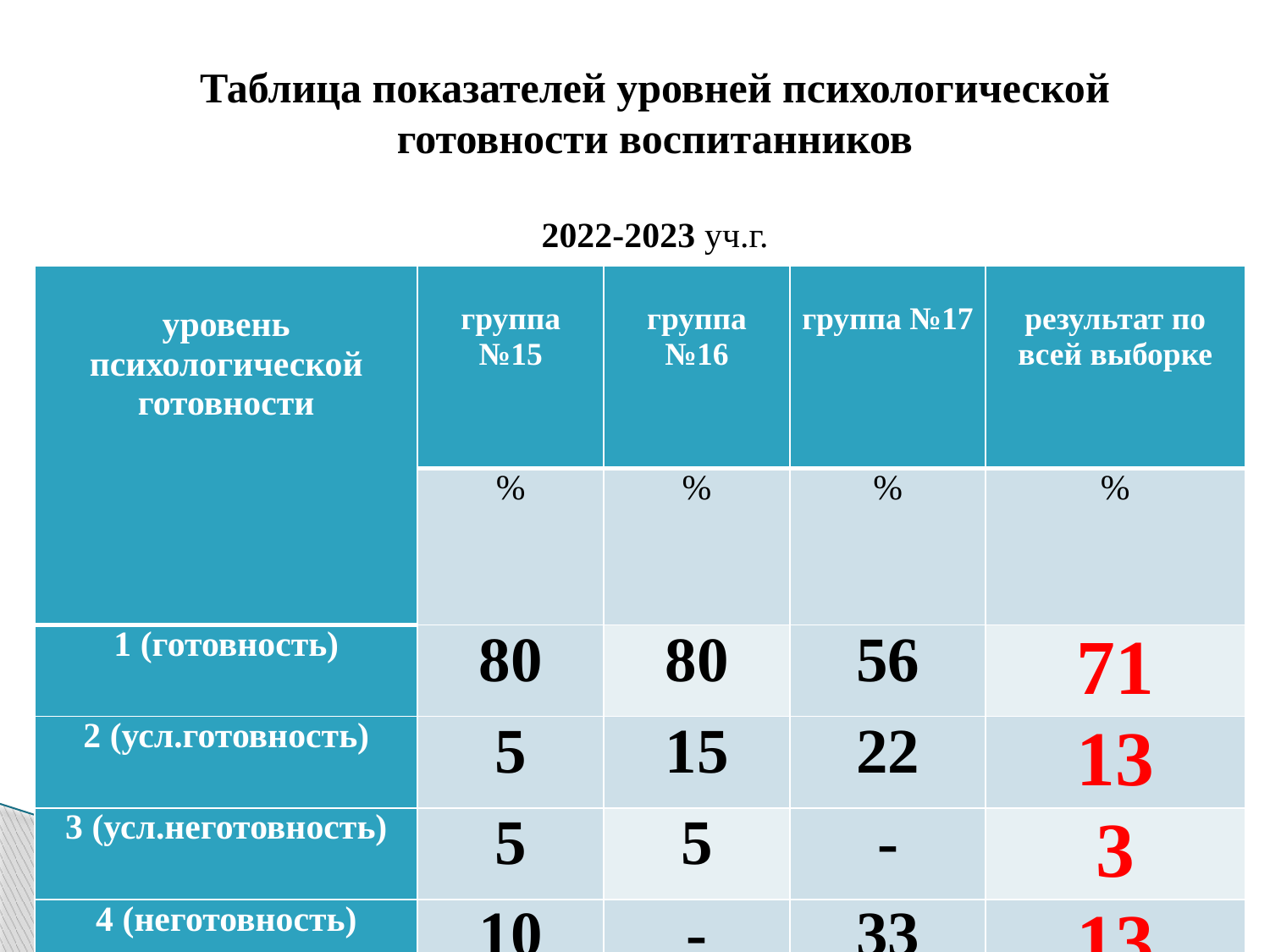

Таблица показателей уровней психологической готовности воспитанников

2022-2023 уч.г.
| уровень психологической готовности | группа №15 | группа №16 | группа №17 | результат по всей выборке |
| --- | --- | --- | --- | --- |
|  | % | % | % | % |
| 1 (готовность) | 80 | 80 | 56 | 71 |
| 2 (усл.готовность) | 5 | 15 | 22 | 13 |
| 3 (усл.неготовность) | 5 | 5 | - | 3 |
| 4 (неготовность) | 10 | - | 33 | 13 |